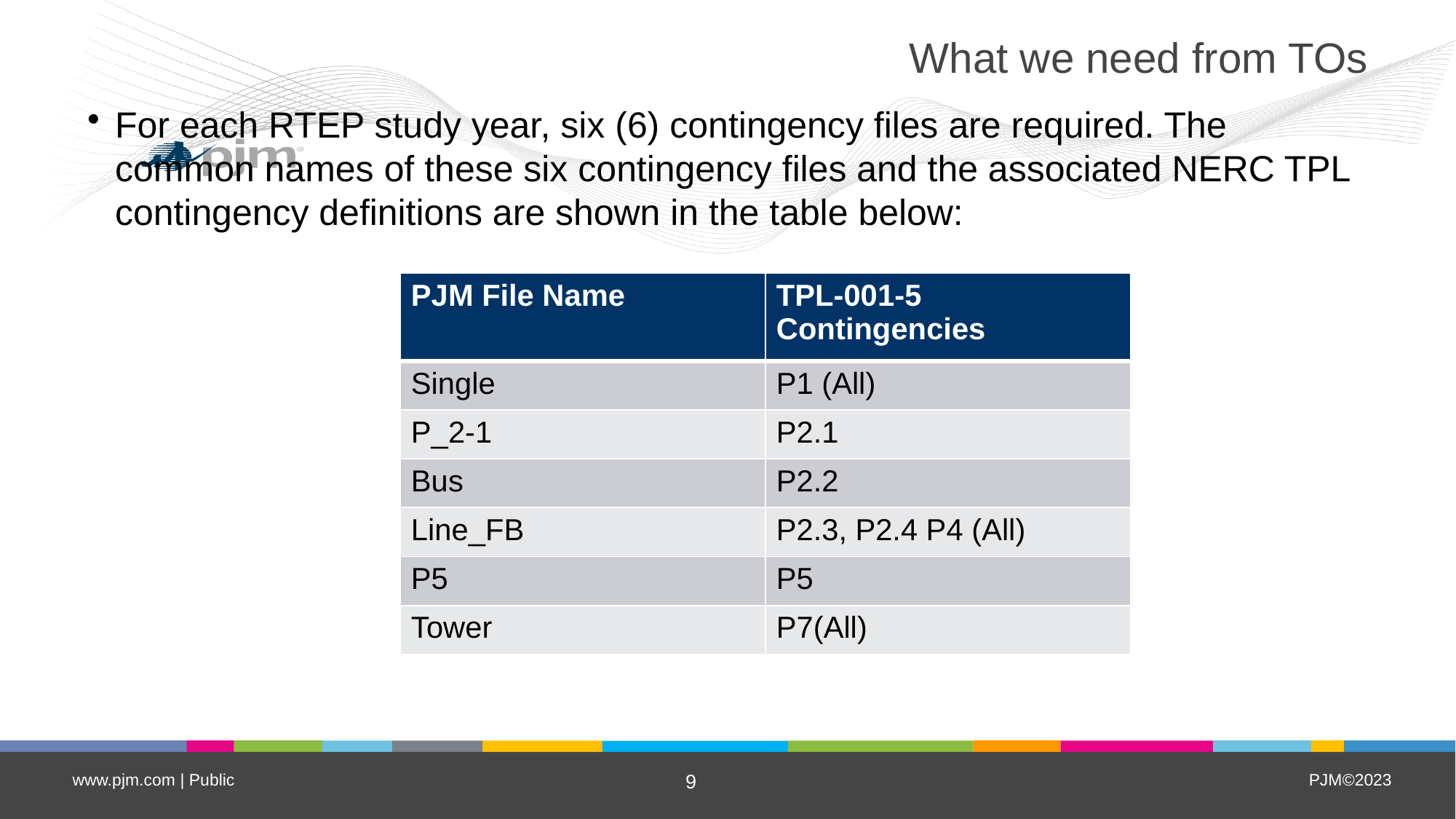

# What we need from TOs
For each RTEP study year, six (6) contingency files are required. The common names of these six contingency files and the associated NERC TPL contingency definitions are shown in the table below:
| PJM File Name | TPL-001-5 Contingencies |
| --- | --- |
| Single | P1 (All) |
| P\_2-1 | P2.1 |
| Bus | P2.2 |
| Line\_FB | P2.3, P2.4 P4 (All) |
| P5 | P5 |
| Tower | P7(All) |